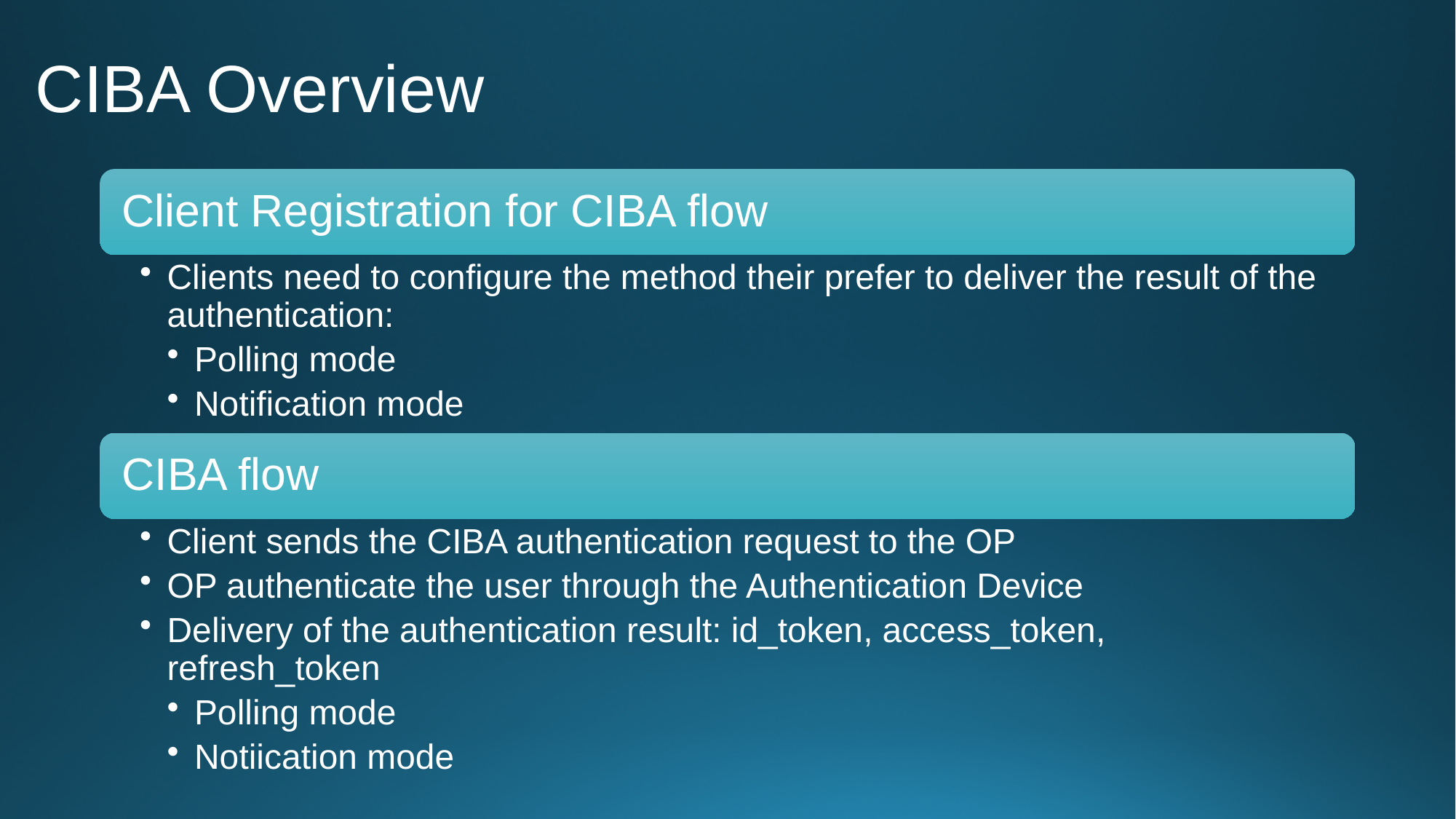

# CIBA Overview
Client Registration for CIBA flow
Clients need to configure the method their prefer to deliver the result of the authentication:
Polling mode
Notification mode
CIBA flow
Client sends the CIBA authentication request to the OP
OP authenticate the user through the Authentication Device
Delivery of the authentication result: id_token, access_token, refresh_token
Polling mode
Notiication mode